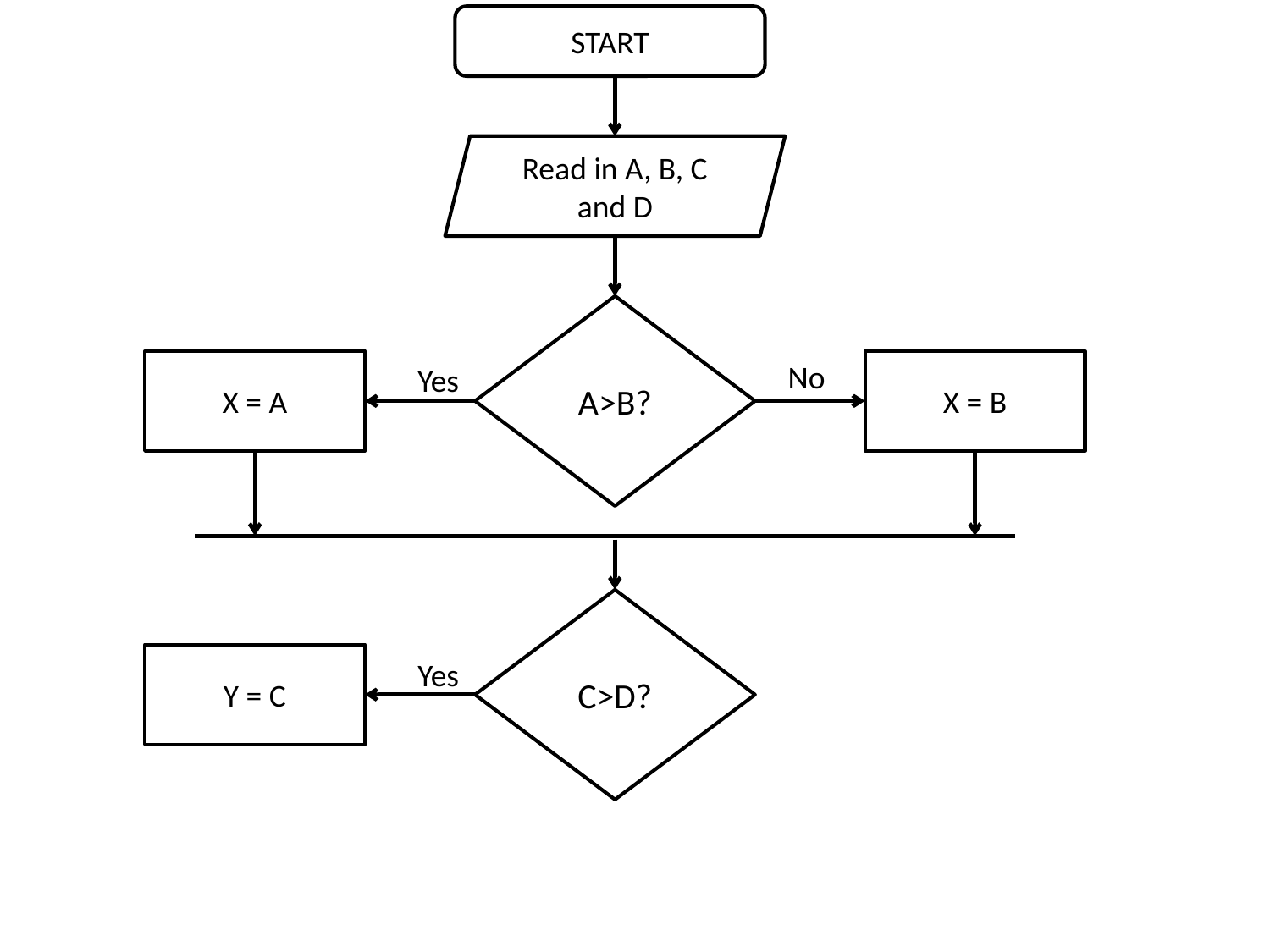

START
Read in A, B, C and D
A>B?
No
X = A
X = B
Yes
C>D?
Y = C
Yes